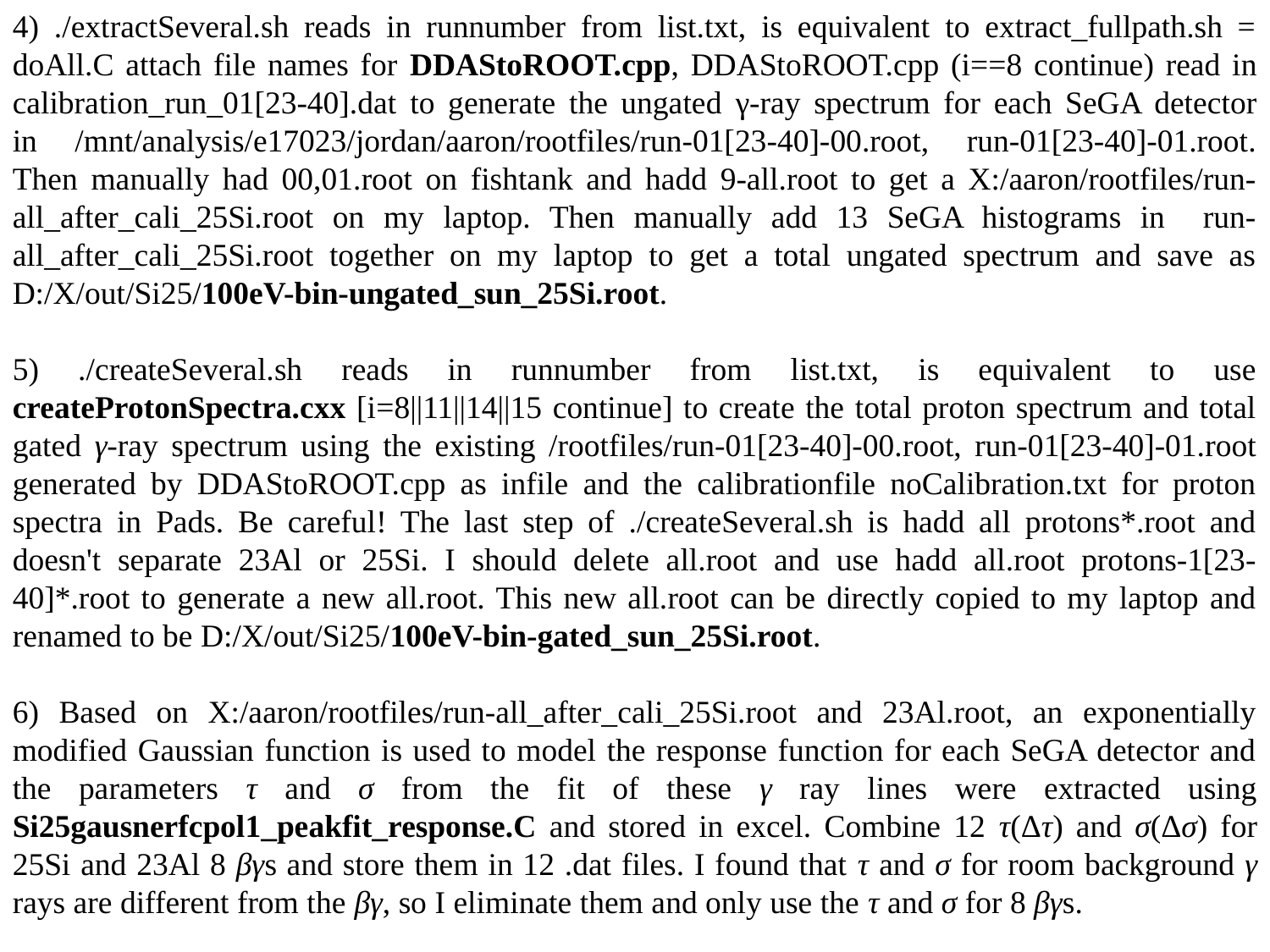

4) ./extractSeveral.sh reads in runnumber from list.txt, is equivalent to extract_fullpath.sh = doAll.C attach file names for DDAStoROOT.cpp, DDAStoROOT.cpp (i==8 continue) read in calibration_run_01[23-40].dat to generate the ungated γ-ray spectrum for each SeGA detector in /mnt/analysis/e17023/jordan/aaron/rootfiles/run-01[23-40]-00.root, run-01[23-40]-01.root. Then manually had 00,01.root on fishtank and hadd 9-all.root to get a X:/aaron/rootfiles/run-all_after_cali_25Si.root on my laptop. Then manually add 13 SeGA histograms in  run-all_after_cali_25Si.root together on my laptop to get a total ungated spectrum and save as D:/X/out/Si25/100eV-bin-ungated_sun_25Si.root.

5) ./createSeveral.sh reads in runnumber from list.txt, is equivalent to use createProtonSpectra.cxx [i=8||11||14||15 continue] to create the total proton spectrum and total gated γ-ray spectrum using the existing /rootfiles/run-01[23-40]-00.root, run-01[23-40]-01.root generated by DDAStoROOT.cpp as infile and the calibrationfile noCalibration.txt for proton spectra in Pads. Be careful! The last step of ./createSeveral.sh is hadd all protons*.root and doesn't separate 23Al or 25Si. I should delete all.root and use hadd all.root protons-1[23-40]*.root to generate a new all.root. This new all.root can be directly copied to my laptop and renamed to be D:/X/out/Si25/100eV-bin-gated_sun_25Si.root.

6) Based on X:/aaron/rootfiles/run-all_after_cali_25Si.root and 23Al.root, an exponentially modified Gaussian function is used to model the response function for each SeGA detector and the parameters τ and σ from the fit of these γ ray lines were extracted using Si25gausnerfcpol1_peakfit_response.C and stored in excel. Combine 12 τ(Δτ) and σ(Δσ) for 25Si and 23Al 8 βγs and store them in 12 .dat files. I found that τ and σ for room background γ rays are different from the βγ, so I eliminate them and only use the τ and σ for 8 βγs.